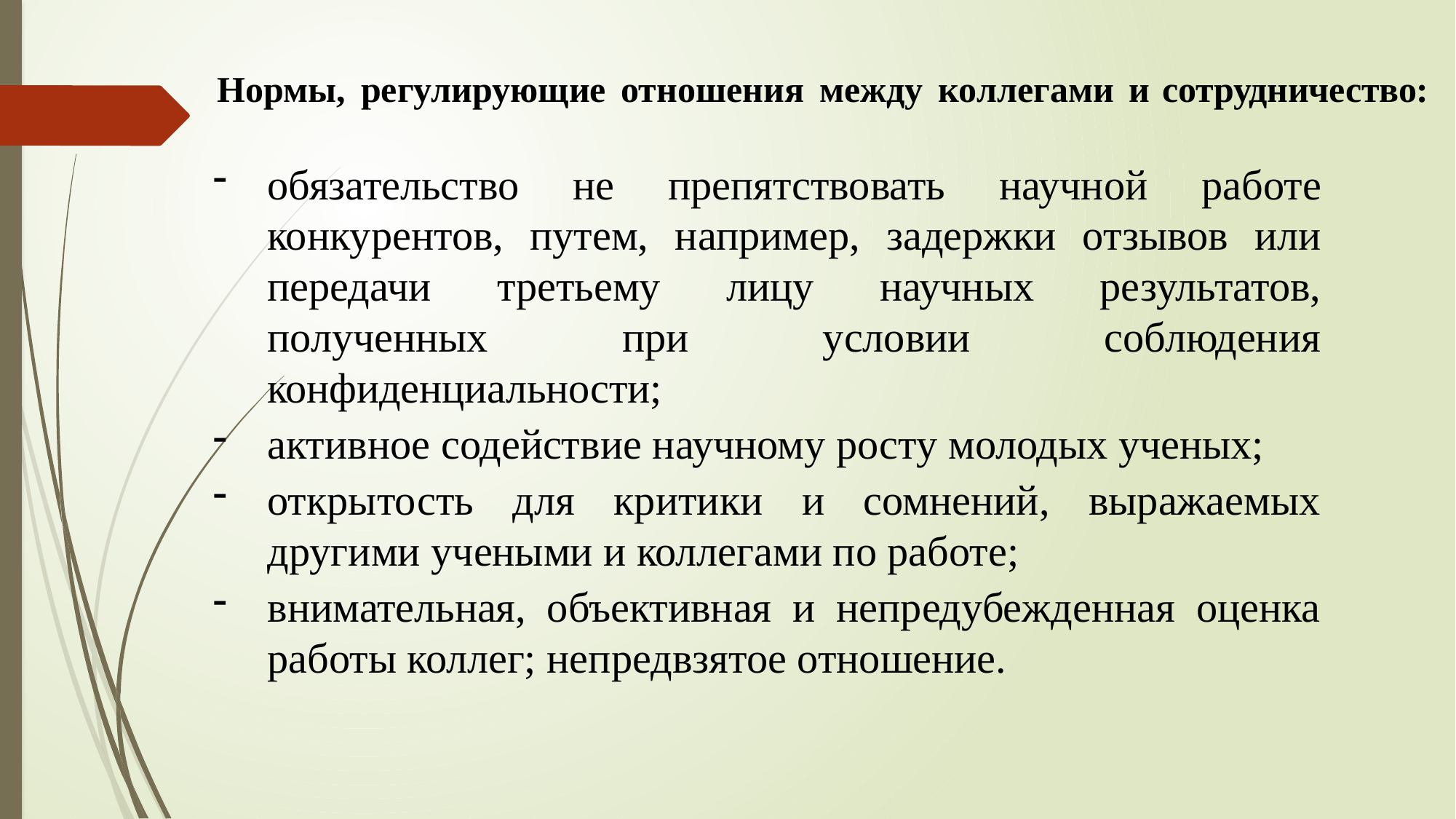

Нормы, регулирующие отношения между коллегами и сотрудничество:
обязательство не препятствовать научной работе конкурентов, путем, например, задержки отзывов или передачи третьему лицу научных результатов, полученных при условии соблюдения конфиденциальности;
активное содействие научному росту молодых ученых;
открытость для критики и сомнений, выражаемых другими учеными и коллегами по работе;
внимательная, объективная и непредубежденная оценка работы коллег; непредвзятое отношение.